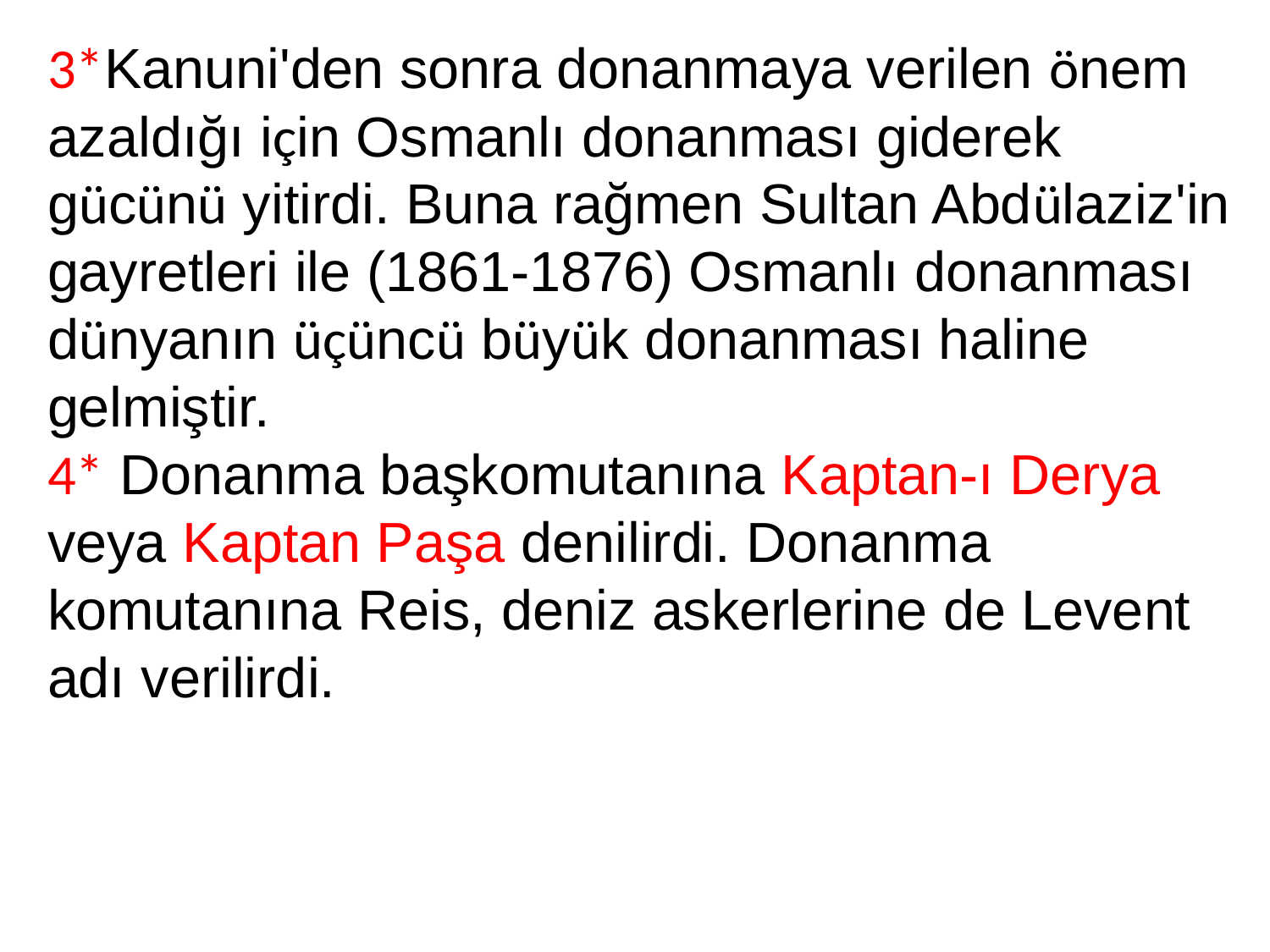

3*Kanuni'den sonra donanmaya verilen önem azaldığı için Osmanlı donanması giderek gücünü yitirdi. Buna rağmen Sultan Abdülaziz'in gayretleri ile (1861-1876) Osmanlı donanması dünyanın üçüncü büyük donanması haline gelmiştir.
4* Donanma başkomutanına Kaptan-ı Derya veya Kaptan Paşa denilirdi. Donanma komutanına Reis, deniz askerlerine de Levent adı verilirdi.